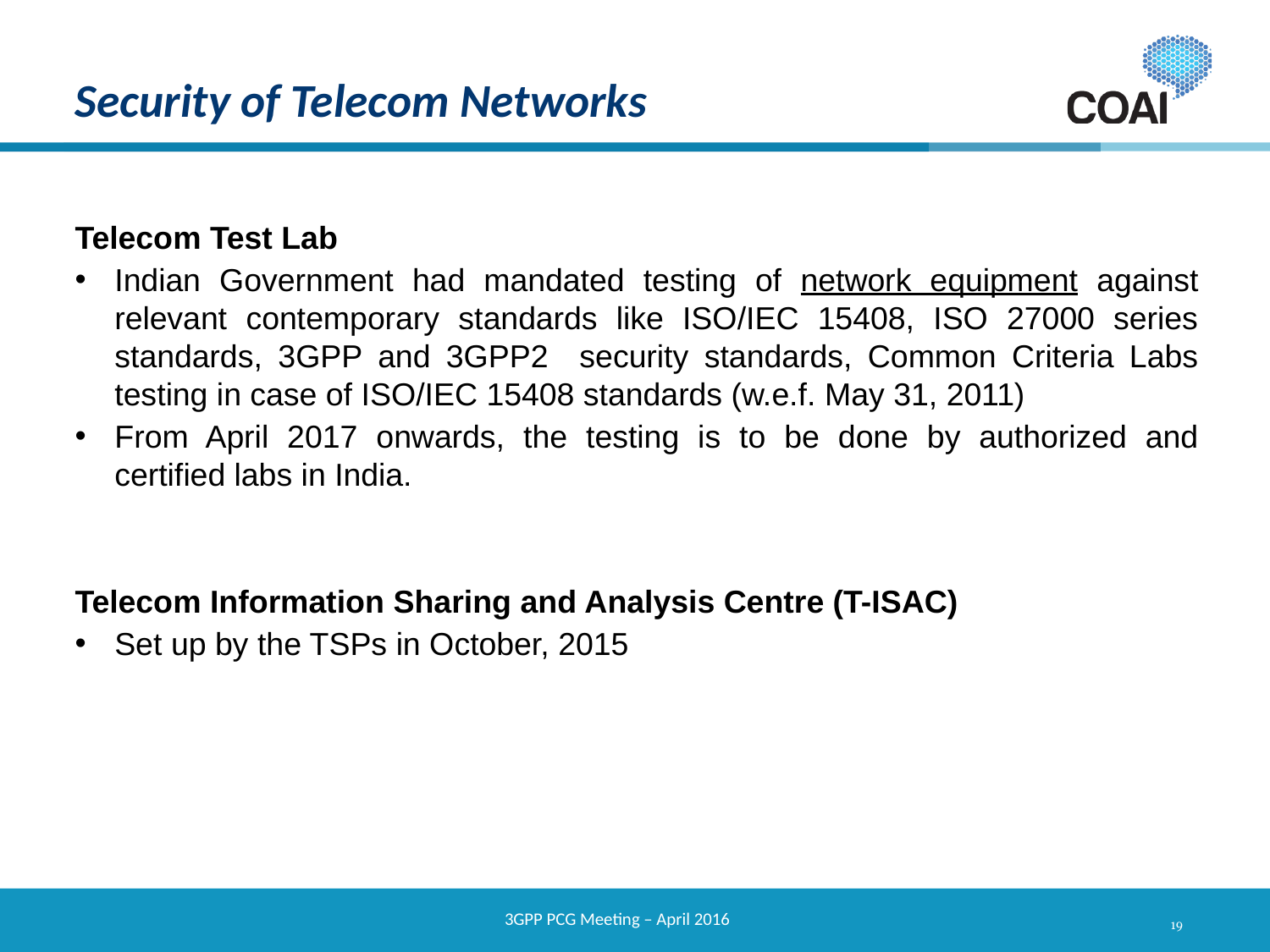

# Security of Telecom Networks
Telecom Test Lab
Indian Government had mandated testing of network equipment against relevant contemporary standards like ISO/IEC 15408, ISO 27000 series standards, 3GPP and 3GPP2  security standards, Common Criteria Labs testing in case of ISO/IEC 15408 standards (w.e.f. May 31, 2011)
From April 2017 onwards, the testing is to be done by authorized and certified labs in India.

Telecom Information Sharing and Analysis Centre (T-ISAC)
Set up by the TSPs in October, 2015